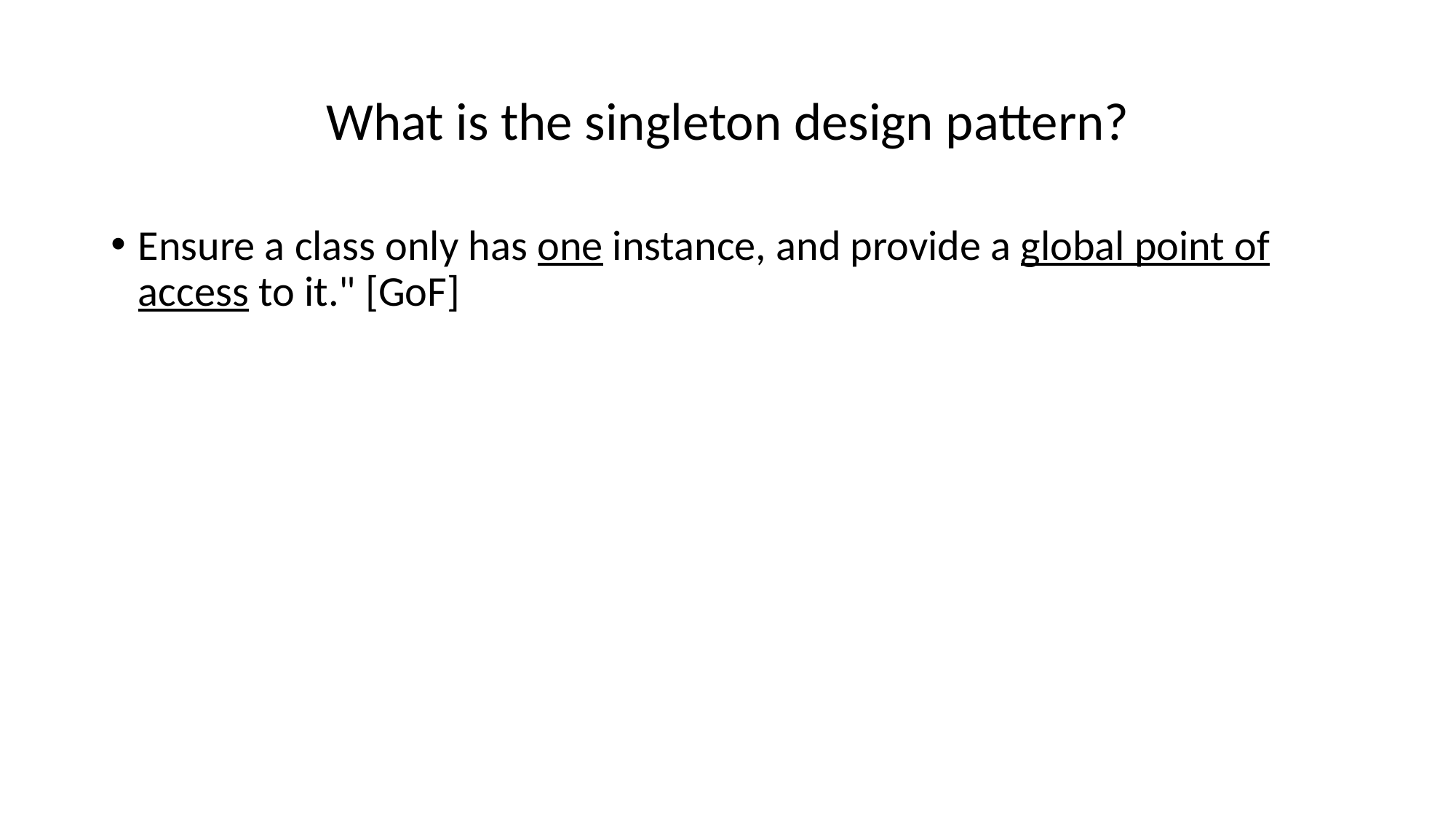

# What is the singleton design pattern?
Ensure a class only has one instance, and provide a global point of access to it." [GoF]